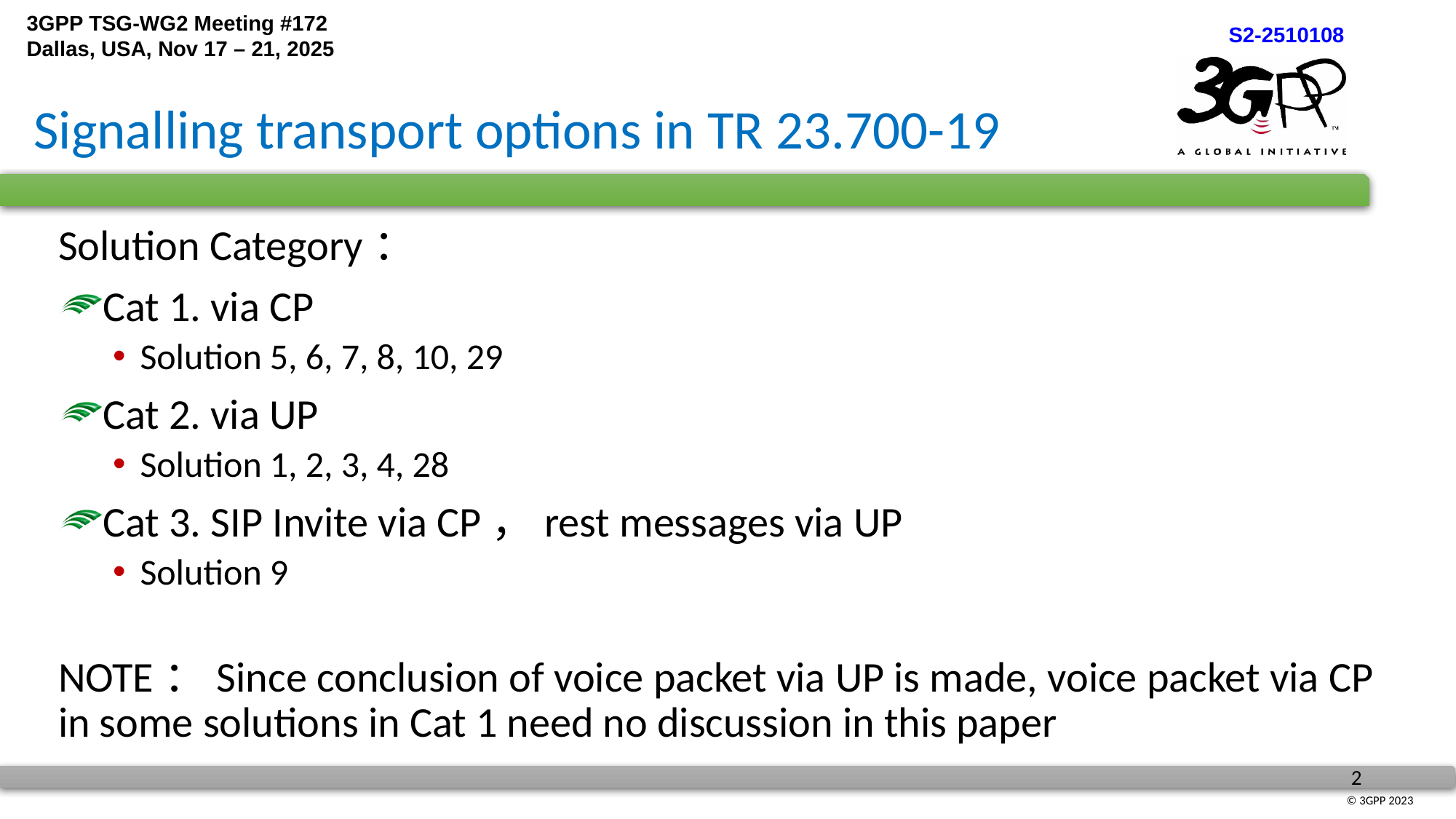

# Signalling transport options in TR 23.700-19
Solution Category：
Cat 1. via CP
Solution 5, 6, 7, 8, 10, 29
Cat 2. via UP
Solution 1, 2, 3, 4, 28
Cat 3. SIP Invite via CP，rest messages via UP
Solution 9

NOTE：Since conclusion of voice packet via UP is made, voice packet via CP in some solutions in Cat 1 need no discussion in this paper